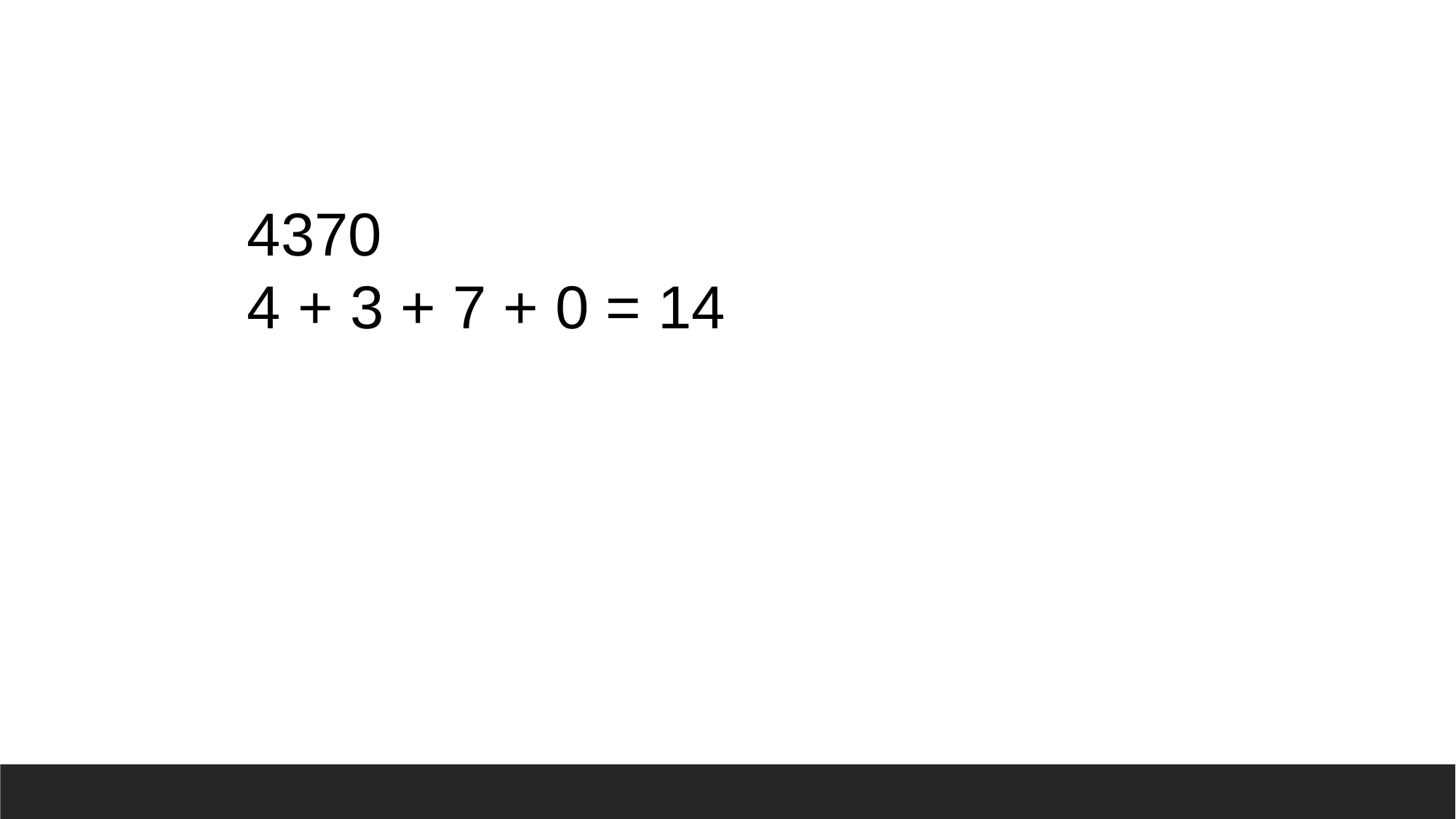

4370
4 + 3 + 7 + 0 = 14